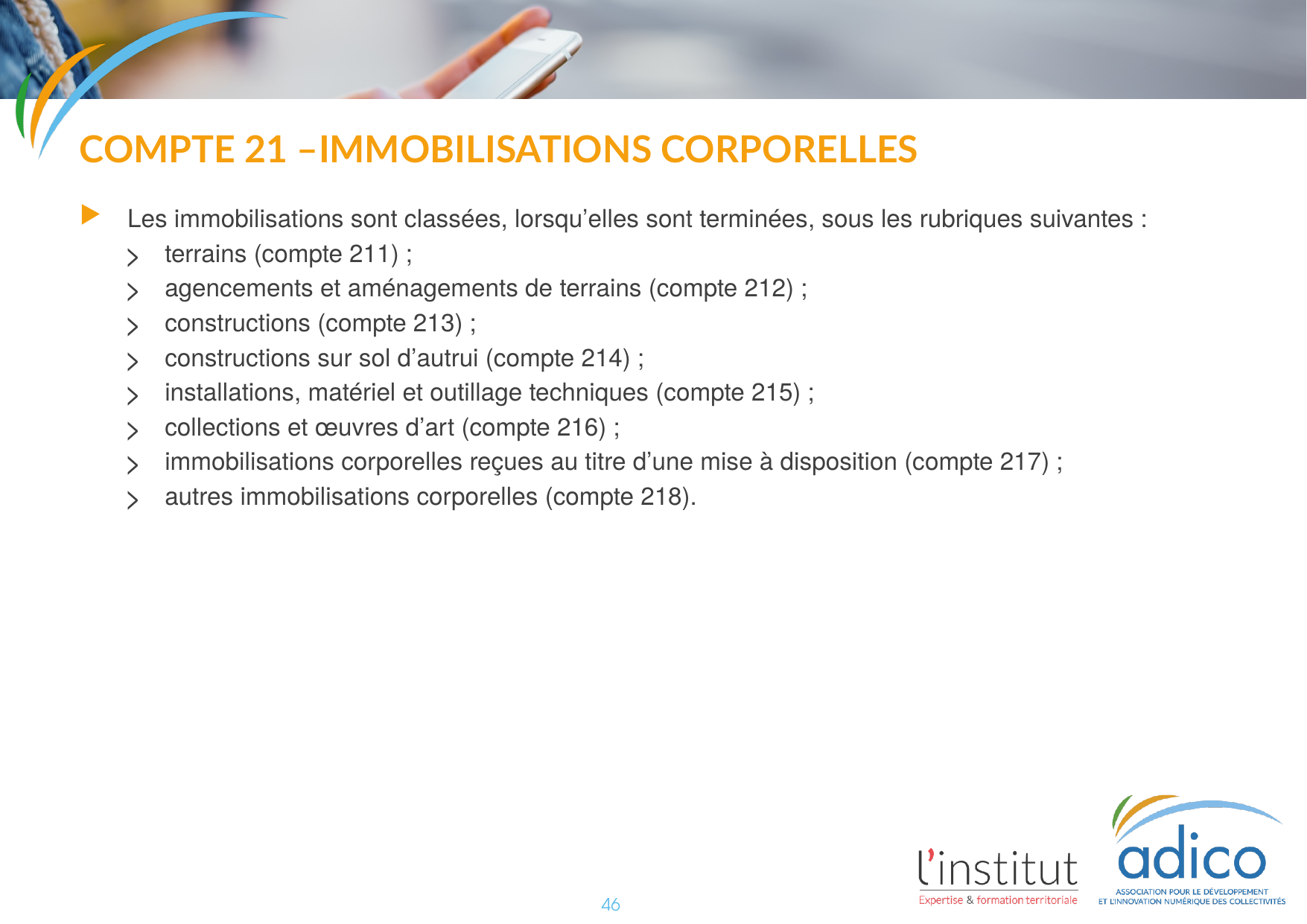

# Compte 21 –immobilisations corporelles
Les immobilisations sont classées, lorsqu’elles sont terminées, sous les rubriques suivantes :
terrains (compte 211) ;
agencements et aménagements de terrains (compte 212) ;
constructions (compte 213) ;
constructions sur sol d’autrui (compte 214) ;
installations, matériel et outillage techniques (compte 215) ;
collections et œuvres d’art (compte 216) ;
immobilisations corporelles reçues au titre d’une mise à disposition (compte 217) ;
autres immobilisations corporelles (compte 218).